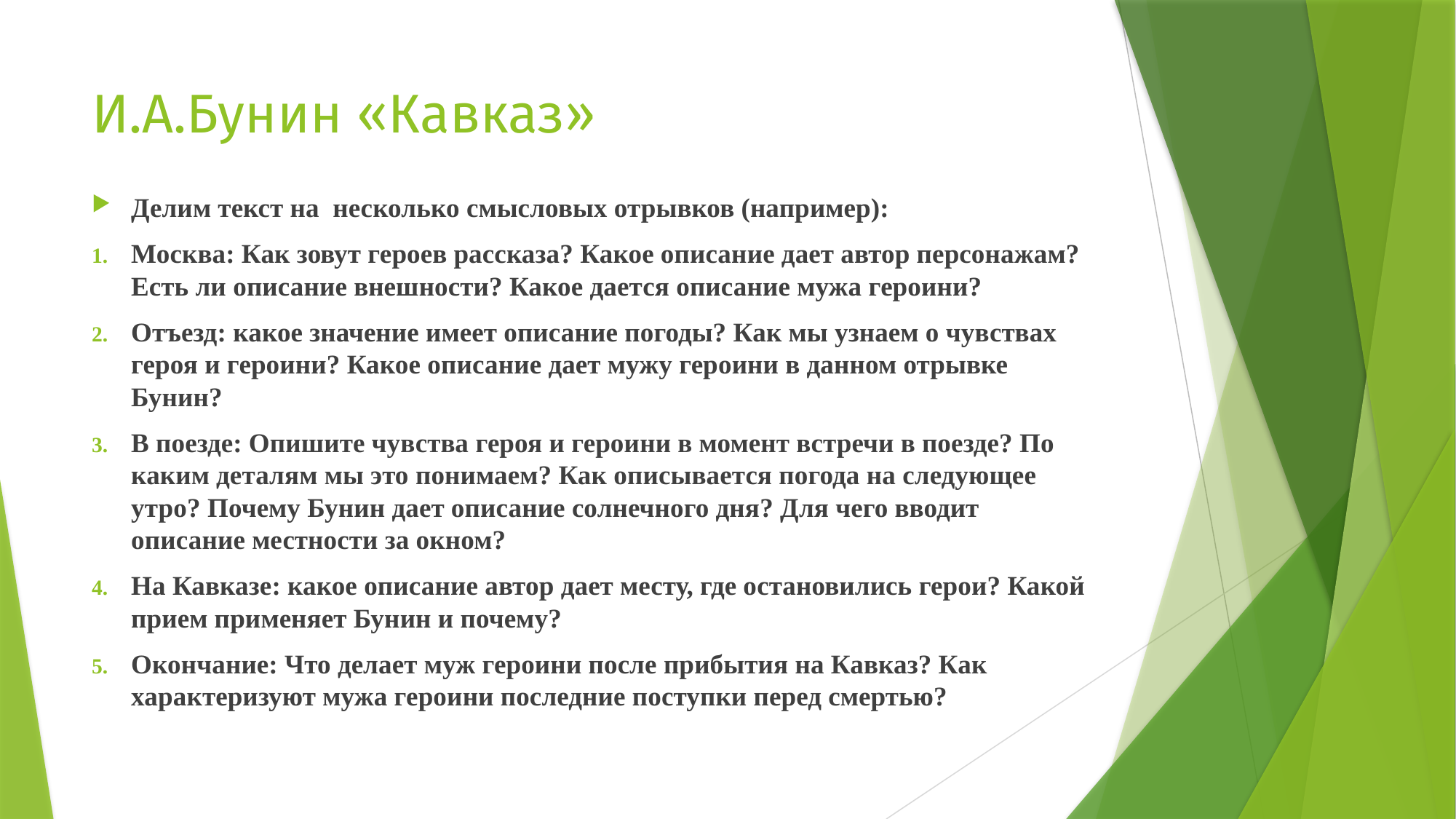

# И.А.Бунин «Кавказ»
Делим текст на  несколько смысловых отрывков (например):
Москва: Как зовут героев рассказа? Какое описание дает автор персонажам? Есть ли описание внешности? Какое дается описание мужа героини?
Отъезд: какое значение имеет описание погоды? Как мы узнаем о чувствах героя и героини? Какое описание дает мужу героини в данном отрывке Бунин?
В поезде: Опишите чувства героя и героини в момент встречи в поезде? По каким деталям мы это понимаем? Как описывается погода на следующее утро? Почему Бунин дает описание солнечного дня? Для чего вводит описание местности за окном?
На Кавказе: какое описание автор дает месту, где остановились герои? Какой прием применяет Бунин и почему?
Окончание: Что делает муж героини после прибытия на Кавказ? Как характеризуют мужа героини последние поступки перед смертью?